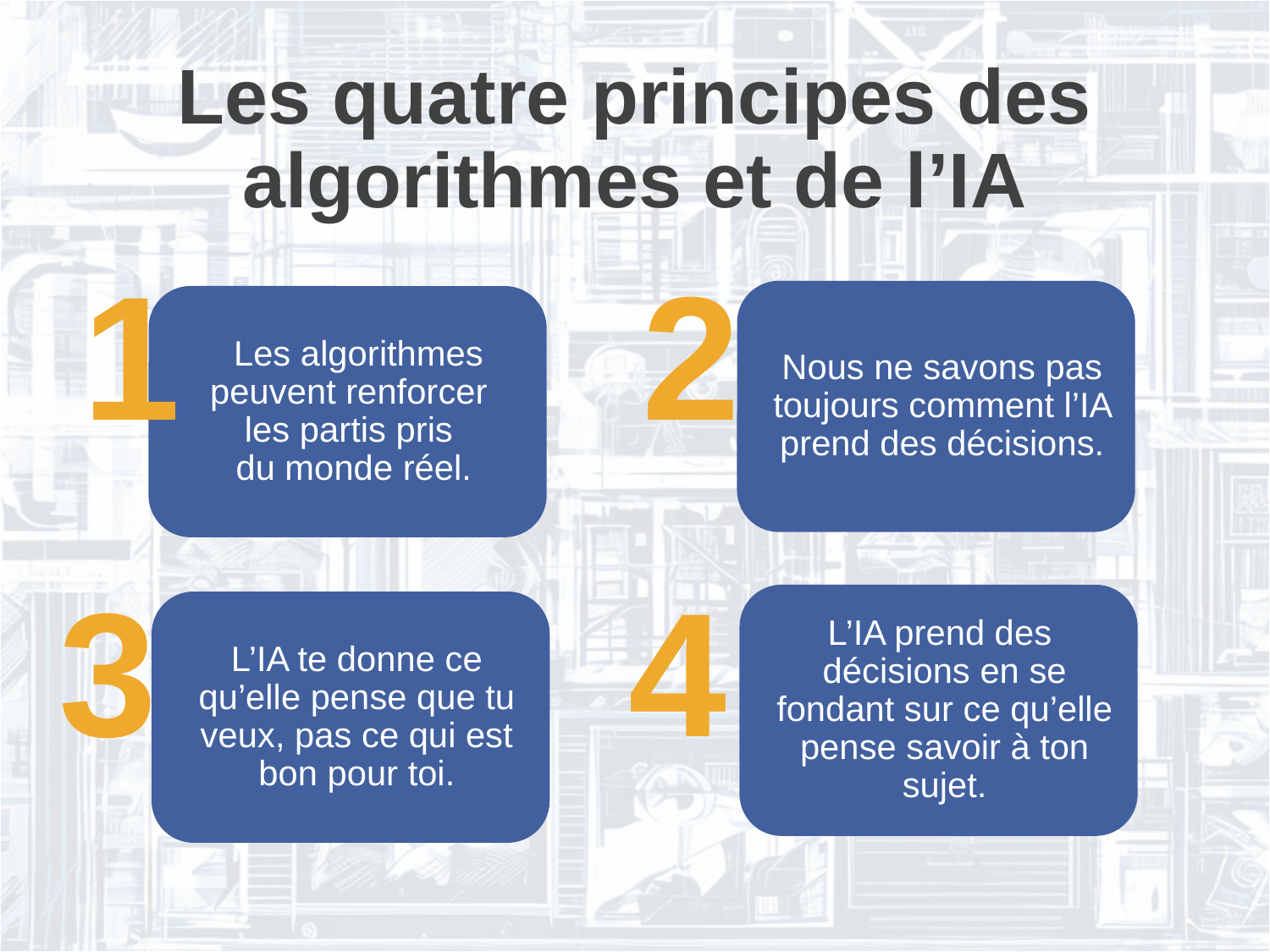

Les quatre principes des algorithmes et de l’IA
 Les algorithmes peuvent renforcer
les partis pris
du monde réel.
Nous ne savons pas toujours comment l’IA prend des décisions.
L’IA te donne ce qu’elle pense que tu veux, pas ce qui est bon pour toi.
L’IA prend des
décisions en se fondant sur ce qu’elle pense savoir à ton sujet.
1
2
3
4